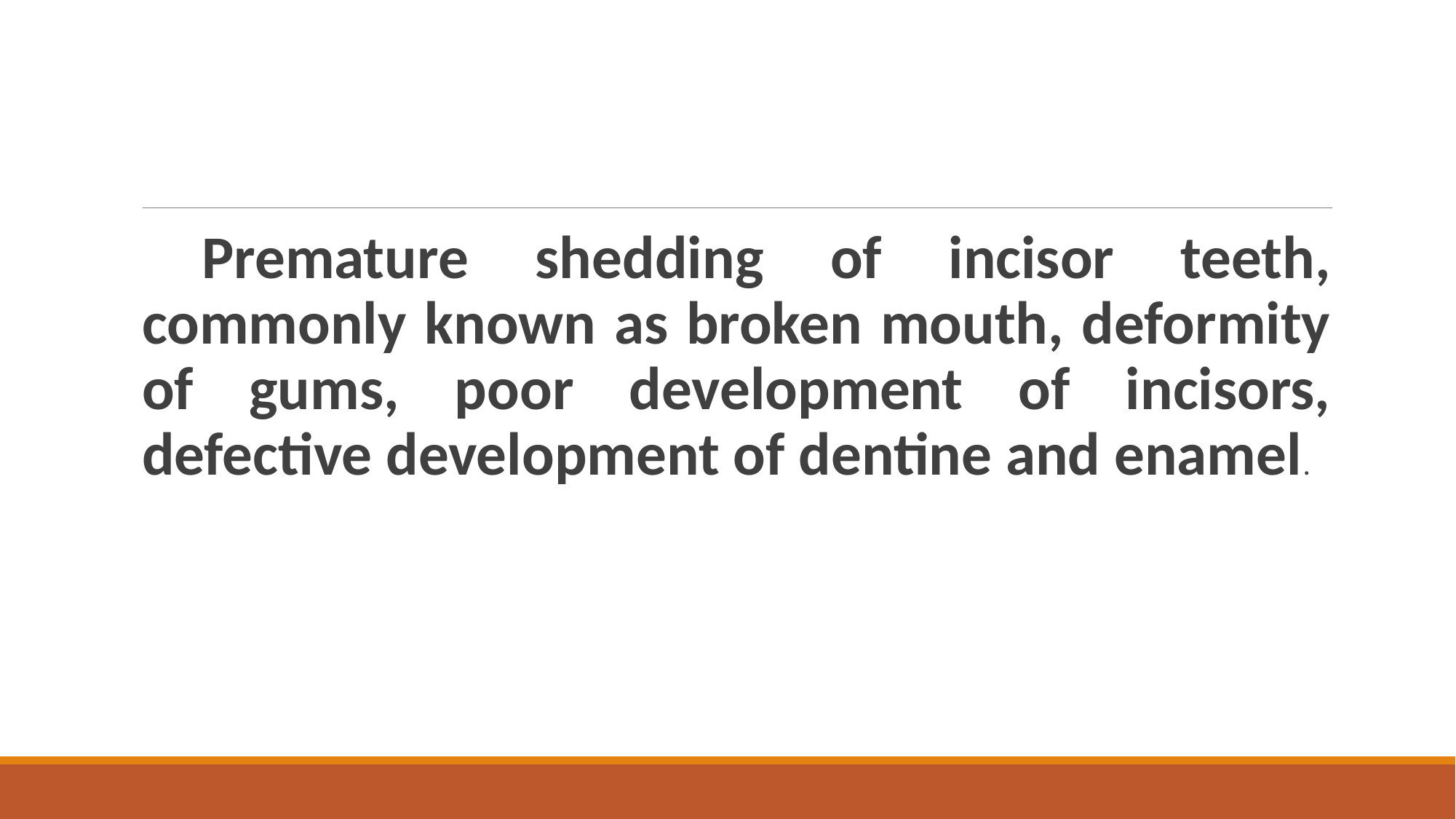

#
 Premature shedding of incisor teeth, commonly known as broken mouth, deformity of gums, poor development of incisors, defective development of dentine and enamel.